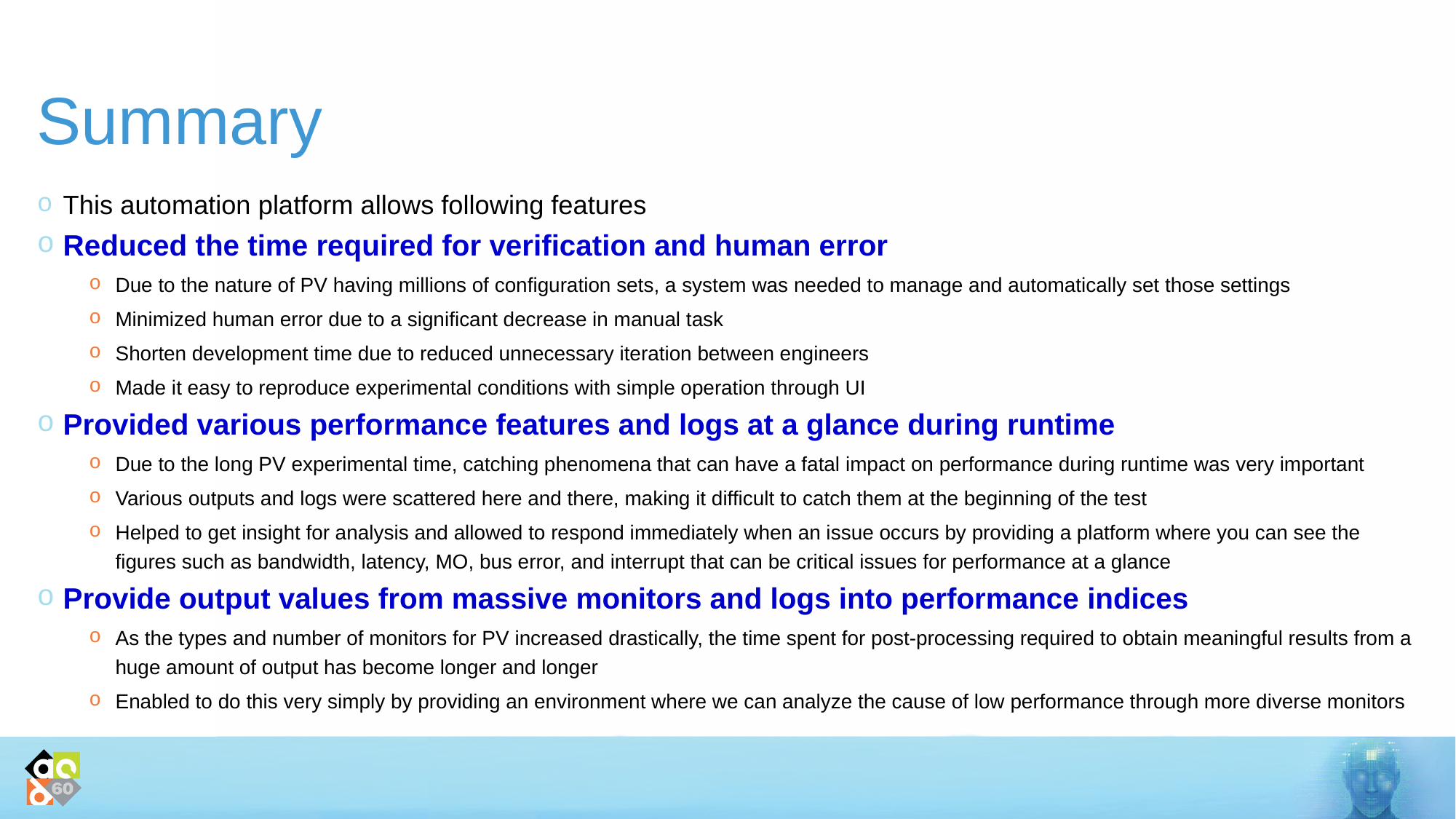

# Summary
This automation platform allows following features
Reduced the time required for verification and human error
Due to the nature of PV having millions of configuration sets, a system was needed to manage and automatically set those settings
Minimized human error due to a significant decrease in manual task
Shorten development time due to reduced unnecessary iteration between engineers
Made it easy to reproduce experimental conditions with simple operation through UI
Provided various performance features and logs at a glance during runtime
Due to the long PV experimental time, catching phenomena that can have a fatal impact on performance during runtime was very important
Various outputs and logs were scattered here and there, making it difficult to catch them at the beginning of the test
Helped to get insight for analysis and allowed to respond immediately when an issue occurs by providing a platform where you can see the figures such as bandwidth, latency, MO, bus error, and interrupt that can be critical issues for performance at a glance
Provide output values from massive monitors and logs into performance indices
As the types and number of monitors for PV increased drastically, the time spent for post-processing required to obtain meaningful results from a huge amount of output has become longer and longer
Enabled to do this very simply by providing an environment where we can analyze the cause of low performance through more diverse monitors